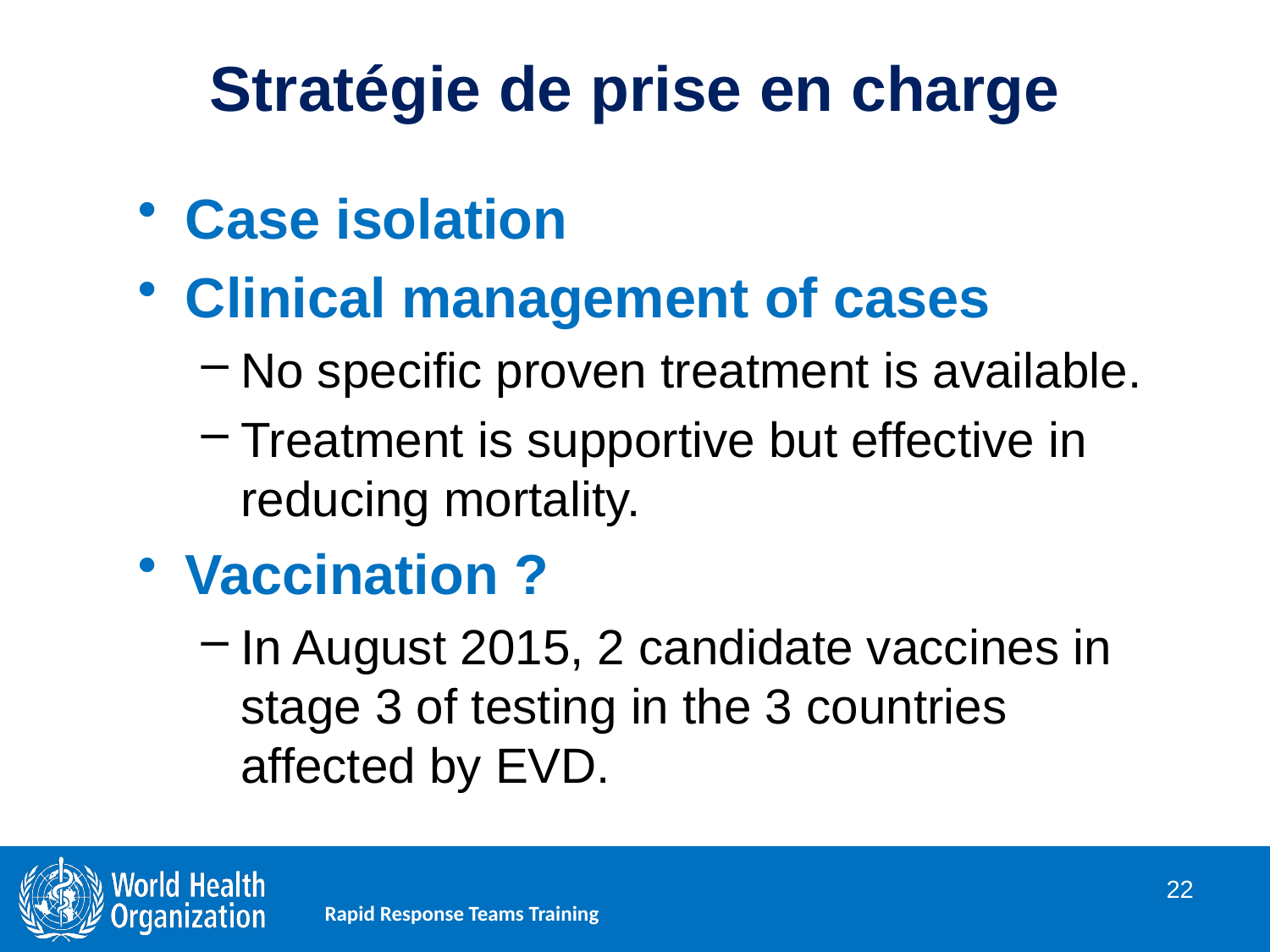

# Stratégie de prise en charge
Case isolation
Clinical management of cases
No specific proven treatment is available.
Treatment is supportive but effective in reducing mortality.
Vaccination ?
In August 2015, 2 candidate vaccines in stage 3 of testing in the 3 countries affected by EVD.

22